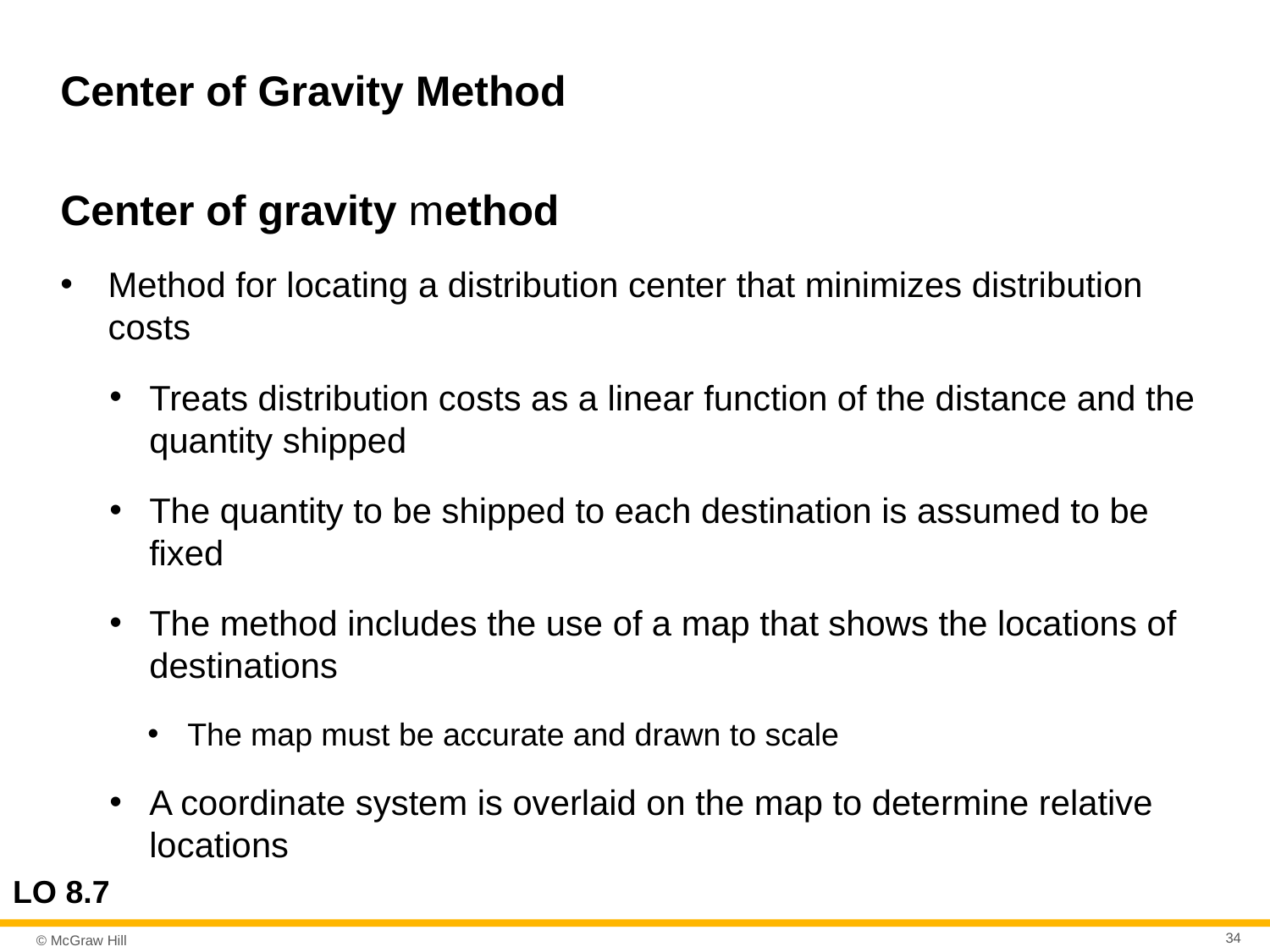

# Center of Gravity Method
Center of gravity method
Method for locating a distribution center that minimizes distribution costs
Treats distribution costs as a linear function of the distance and the quantity shipped
The quantity to be shipped to each destination is assumed to be fixed
The method includes the use of a map that shows the locations of destinations
The map must be accurate and drawn to scale
A coordinate system is overlaid on the map to determine relative locations
LO 8.7